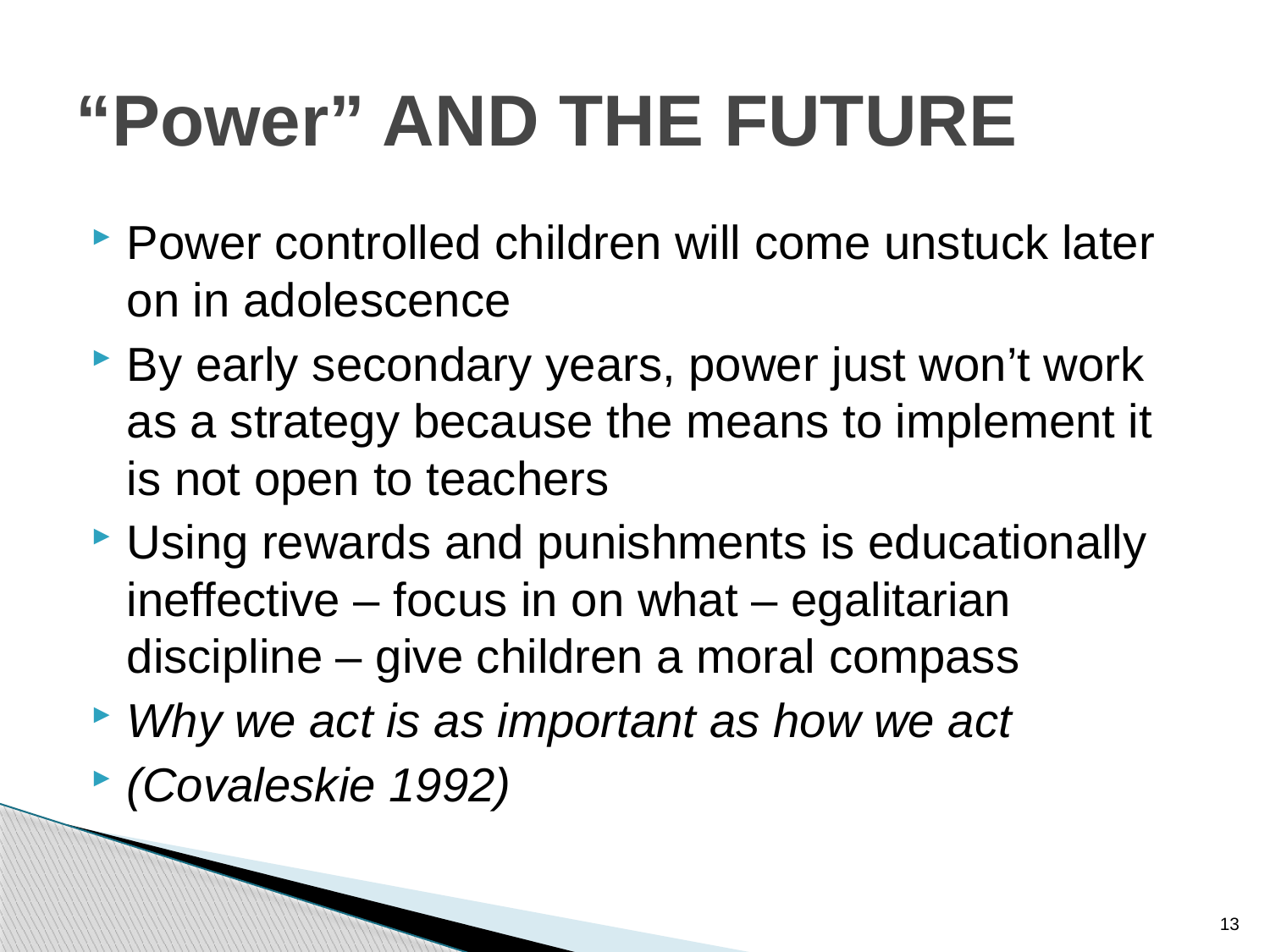

# “Power” AND THE FUTURE
Power controlled children will come unstuck later on in adolescence
By early secondary years, power just won’t work as a strategy because the means to implement it is not open to teachers
Using rewards and punishments is educationally ineffective – focus in on what – egalitarian discipline – give children a moral compass
Why we act is as important as how we act
(Covaleskie 1992)

13